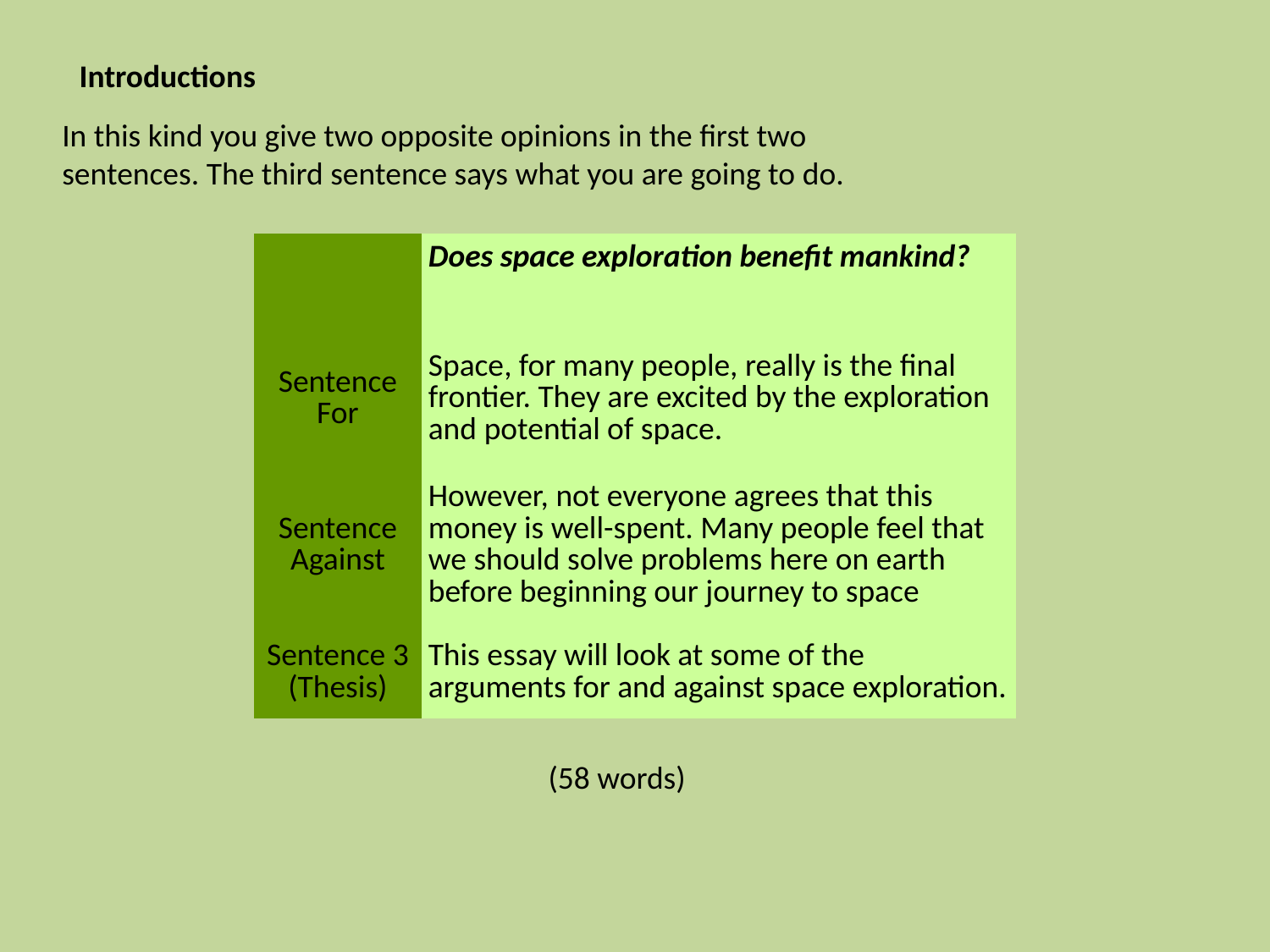

Introductions
In this kind you give two opposite opinions in the first two sentences. The third sentence says what you are going to do.
|  | Does space exploration benefit mankind? |
| --- | --- |
|  |  |
| Sentence For | Space, for many people, really is the final frontier. They are excited by the exploration and potential of space. |
| Sentence Against | However, not everyone agrees that this money is well-spent. Many people feel that we should solve problems here on earth before beginning our journey to space |
| Sentence 3 (Thesis) | This essay will look at some of the arguments for and against space exploration. |
(58 words)